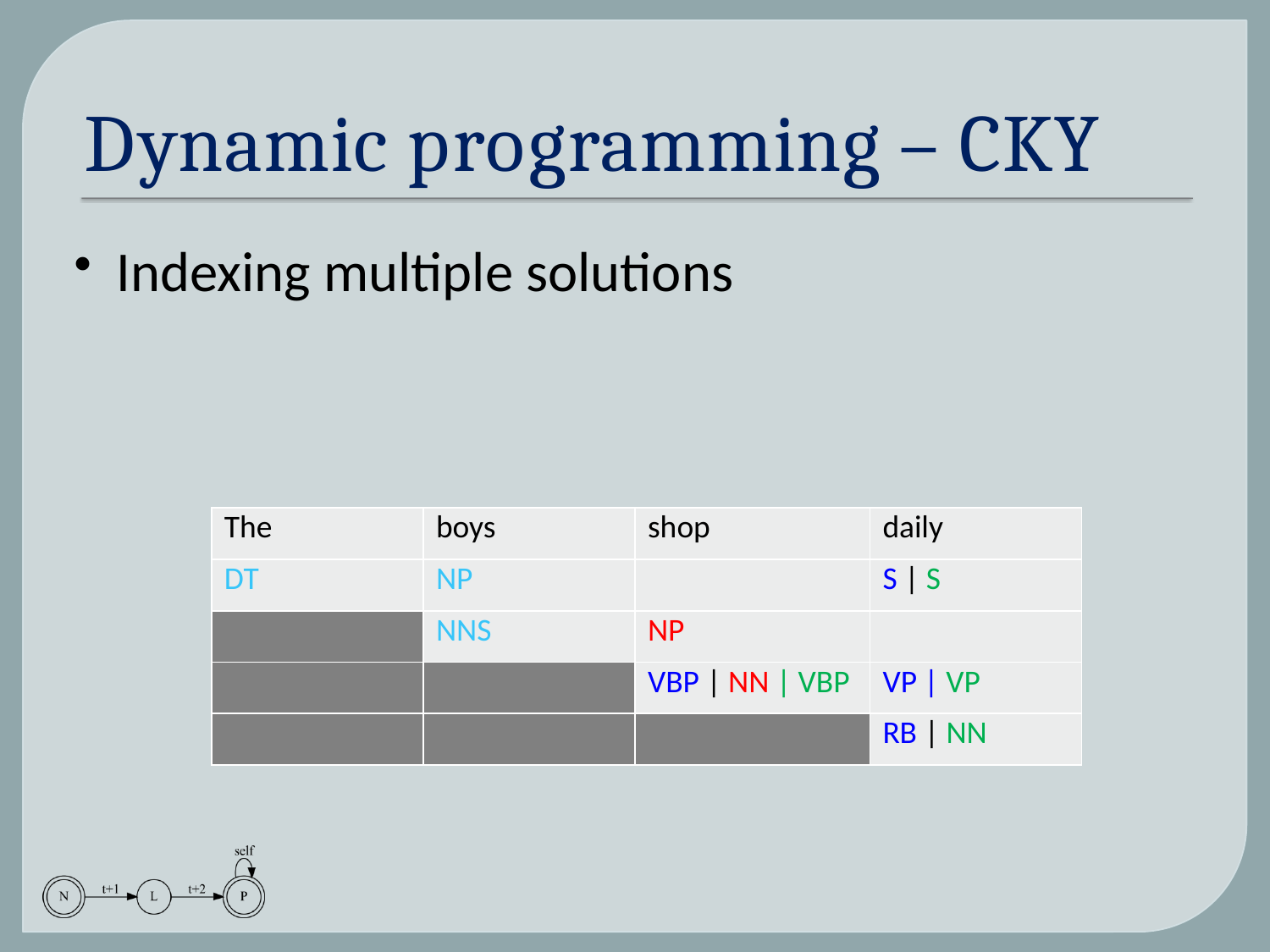

# Dynamic programming – CKY
Indexing multiple solutions
| The | boys | shop | daily |
| --- | --- | --- | --- |
| DT | NP |  | S | S |
|  | NNS | NP |  |
|  |  | VBP | NN | VBP | VP | VP |
|  |  |  | RB | NN |